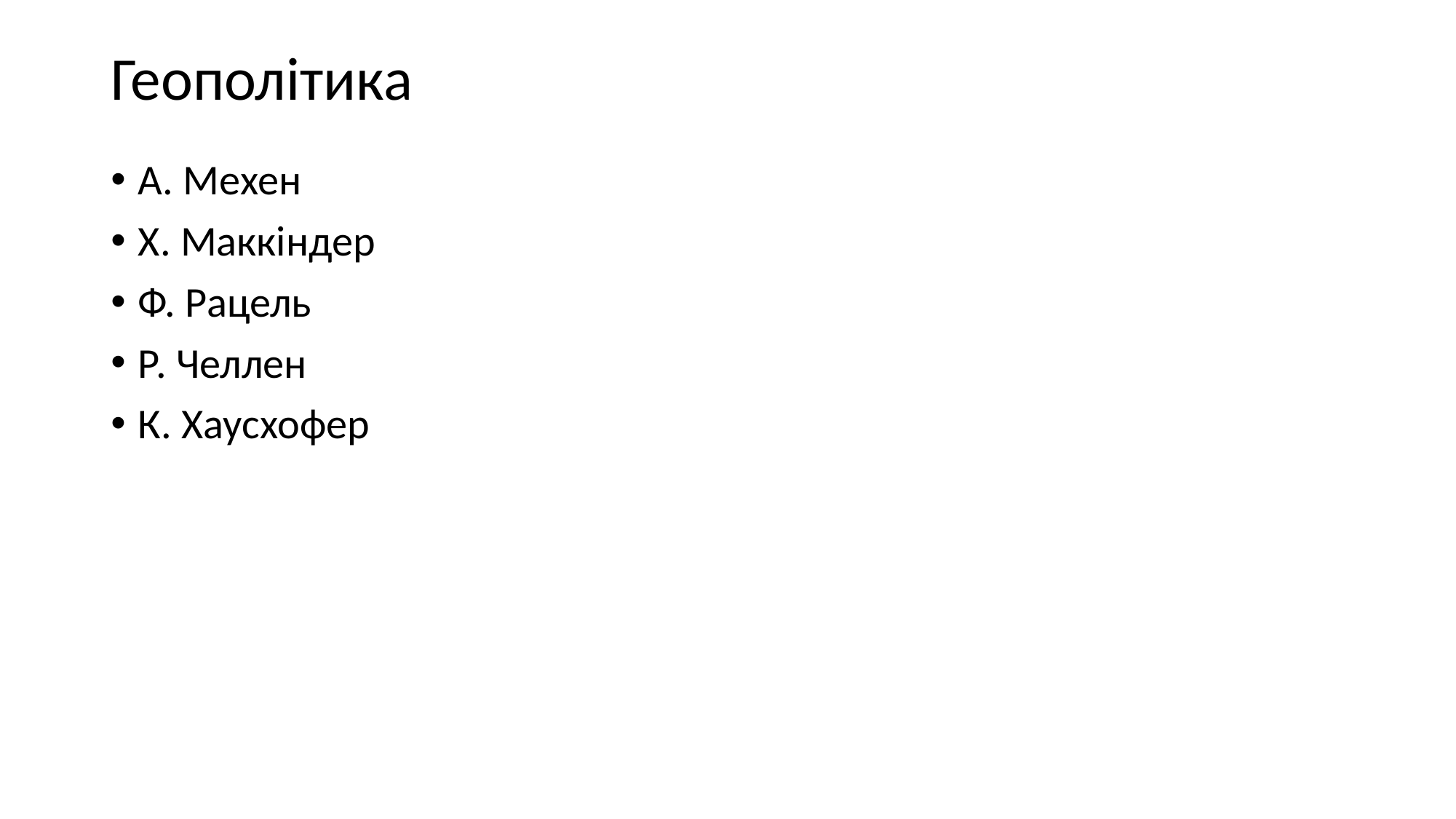

# Геополітика
А. Мехен
Х. Маккіндер
Ф. Рацель
Р. Челлен
К. Хаусхофер